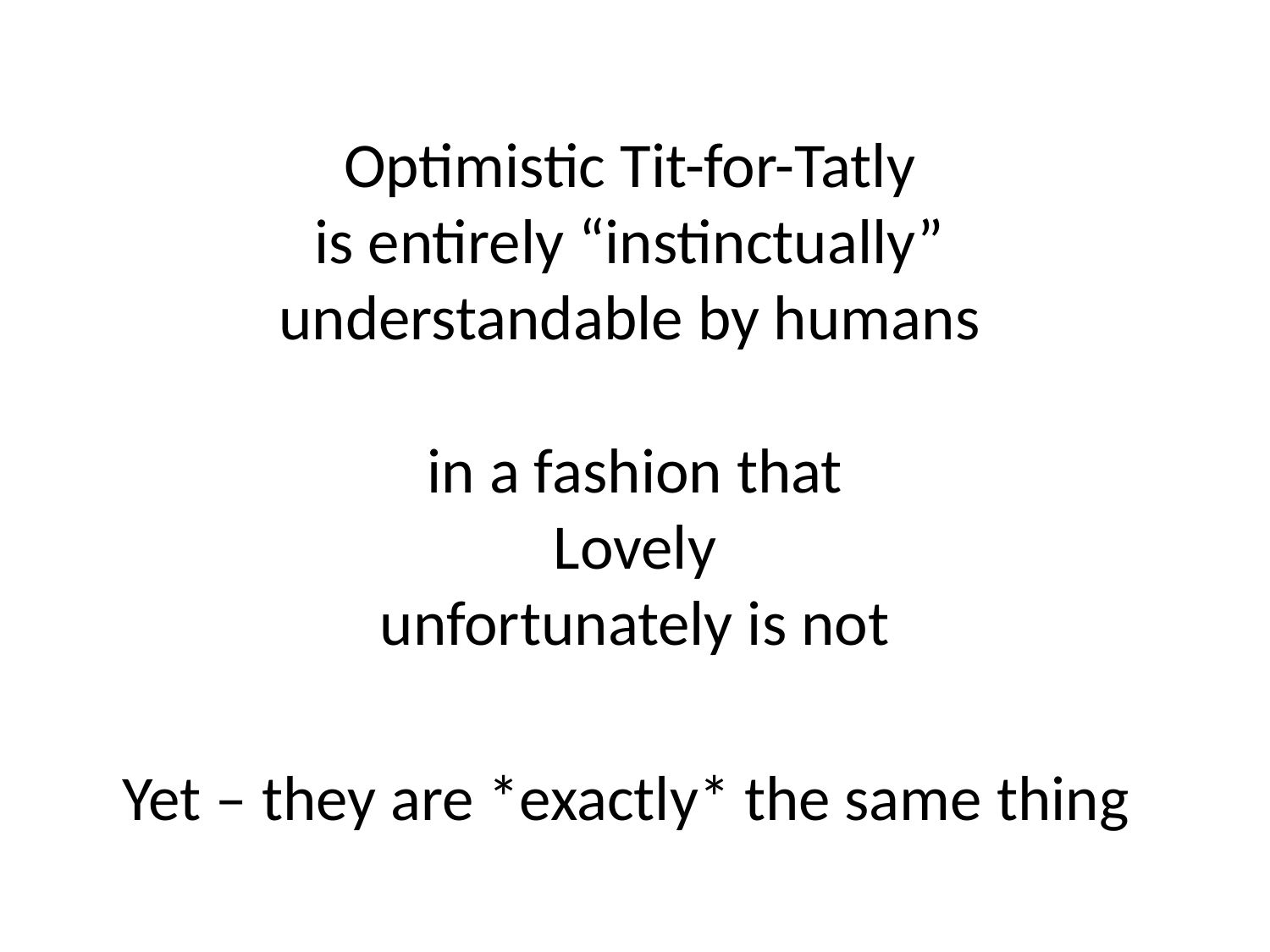

# Optimistic Tit-for-Tatly is entirely “instinctually” understandable by humans
in a fashion that
Lovely
unfortunately is not
Yet – they are *exactly* the same thing